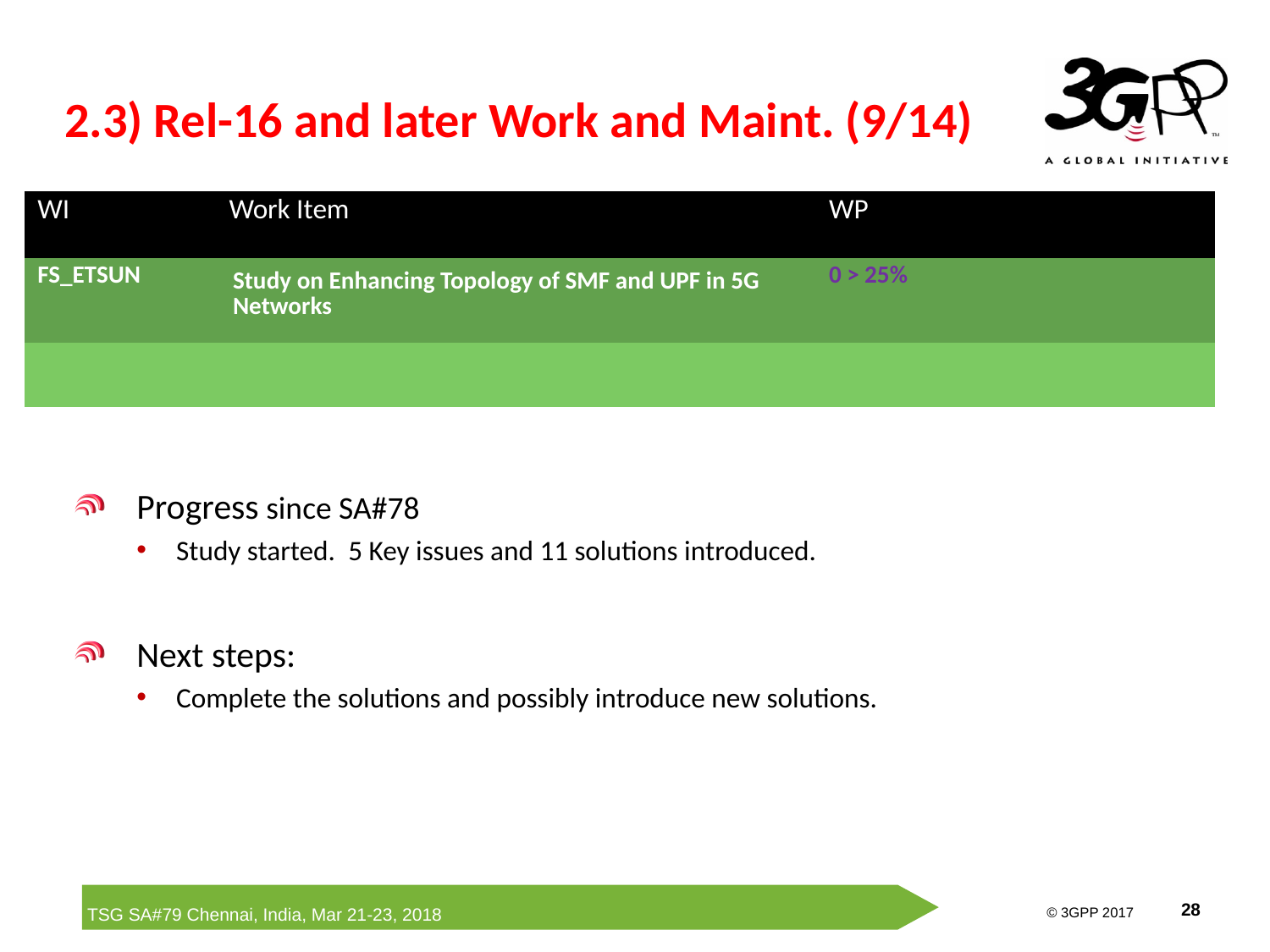

# 2.3) Rel-16 and later Work and Maint. (9/14)
| WI | Work Item | WP |  |  |
| --- | --- | --- | --- | --- |
| FS\_ETSUN | Study on Enhancing Topology of SMF and UPF in 5G Networks | 0 > 25% |  |  |
|  |  |  |  |  |
Progress since SA#78
Study started.  5 Key issues and 11 solutions introduced.

Next steps:
Complete the solutions and possibly introduce new solutions.